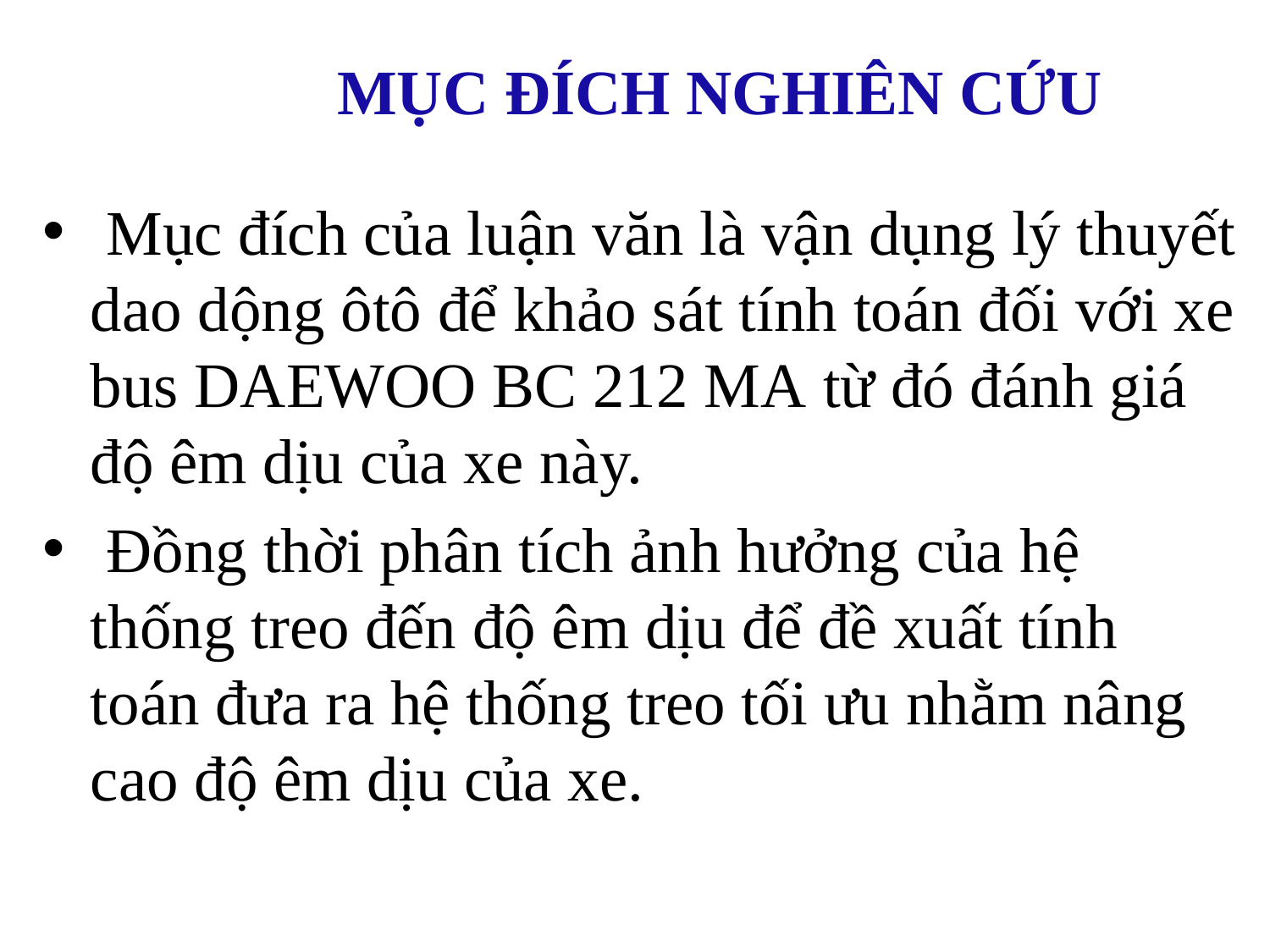

MỤC ĐÍCH NGHIÊN CỨU
 Mục đích của luận văn là vận dụng lý thuyết dao dộng ôtô để khảo sát tính toán đối với xe bus DAEWOO BC 212 MA từ đó đánh giá độ êm dịu của xe này.
 Đồng thời phân tích ảnh hưởng của hệ thống treo đến độ êm dịu để đề xuất tính toán đưa ra hệ thống treo tối ưu nhằm nâng cao độ êm dịu của xe.